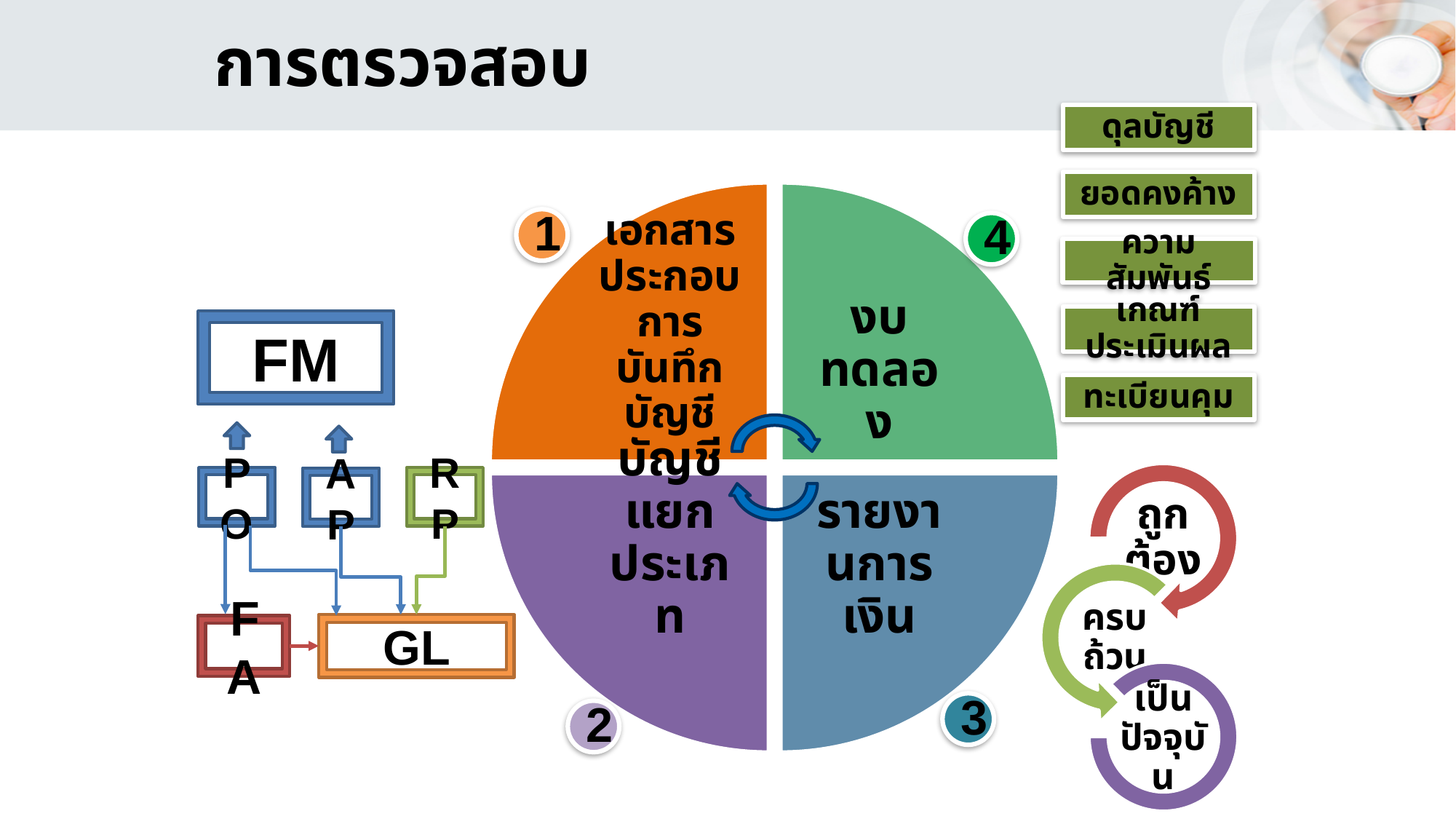

การตรวจสอบ
ดุลบัญชี
ยอดคงค้าง
ความสัมพันธ์
เกณฑ์ประเมินผล
ทะเบียนคุม
เอกสารประกอบการบันทึกบัญชี
งบทดลอง
รายงานการเงิน
บัญชีแยกประเภท
1
4
FM

ถูกต้อง
ครบถ้วน
เป็นปัจจุบัน
PO
RP
AP
GL
FA
3
2